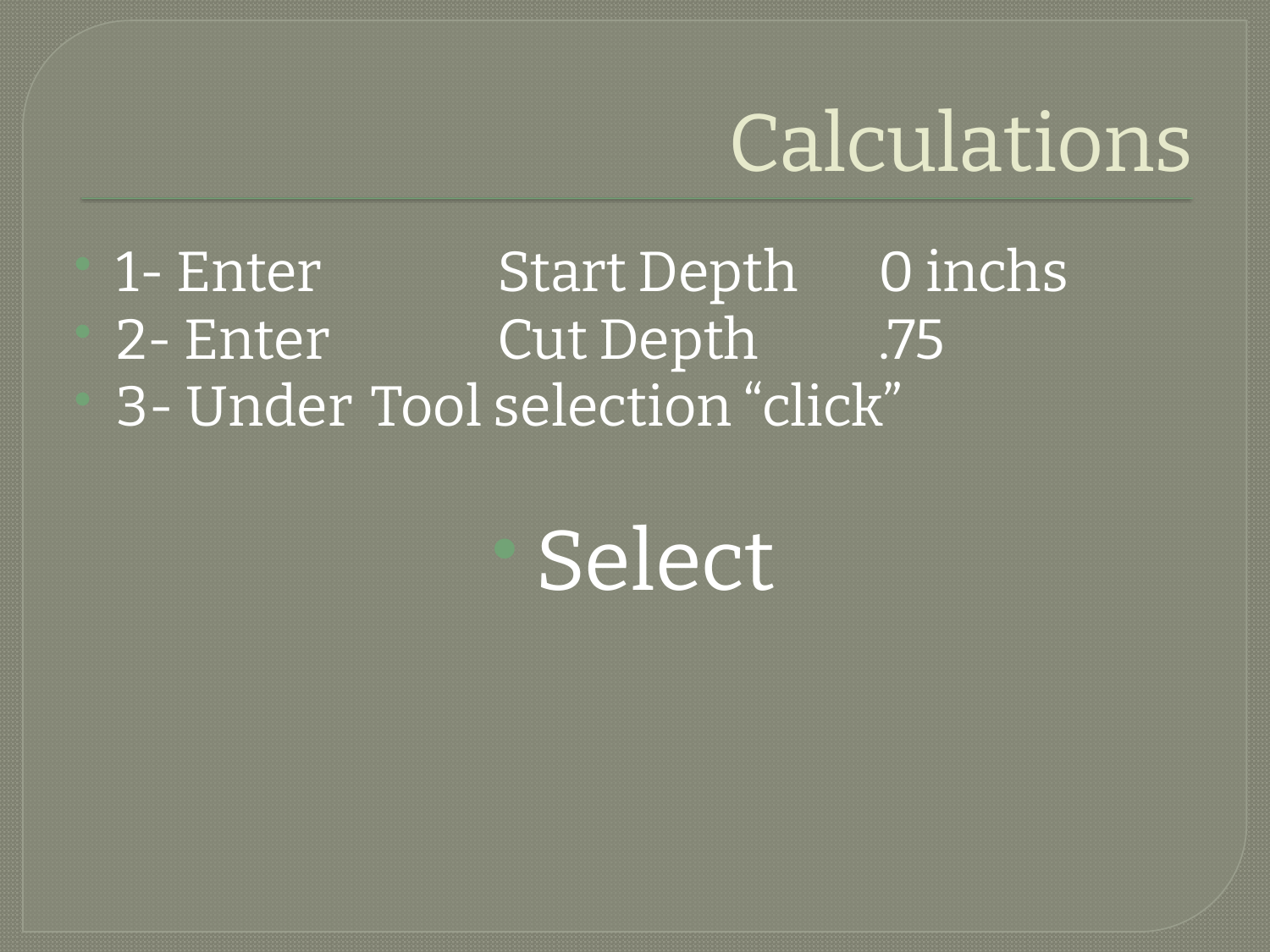

# Calculations
1- Enter		Start Depth	0 inchs
2- Enter		Cut Depth	.75
3- Under	Tool selection “click”

Select